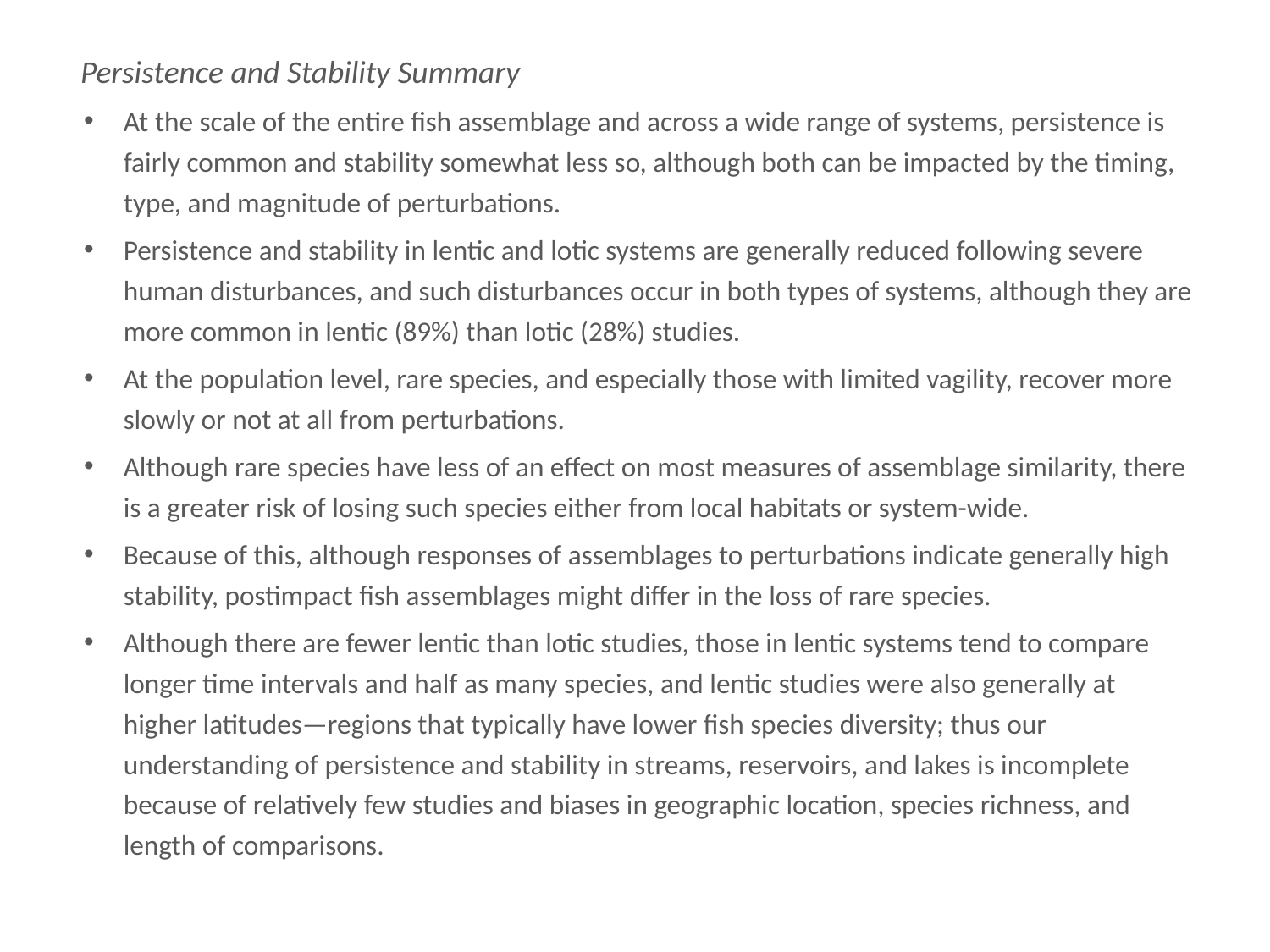

Persistence and Stability Summary
Persistence and Stability Summary
At the scale of the entire fish assemblage and across a wide range of systems, persistence is fairly common and stability somewhat less so, although both can be impacted by the timing, type, and magnitude of perturbations.
Persistence and stability in lentic and lotic systems are generally reduced following severe human disturbances, and such disturbances occur in both types of systems, although they are more common in lentic (89%) than lotic (28%) studies.
At the population level, rare species, and especially those with limited vagility, recover more slowly or not at all from perturbations.
Although rare species have less of an effect on most measures of assemblage similarity, there is a greater risk of losing such species either from local habitats or system-wide.
Because of this, although responses of assemblages to perturbations indicate generally high stability, postimpact fish assemblages might differ in the loss of rare species.
Although there are fewer lentic than lotic studies, those in lentic systems tend to compare longer time intervals and half as many species, and lentic studies were also generally at higher latitudes—regions that typically have lower fish species diversity; thus our understanding of persistence and stability in streams, reservoirs, and lakes is incomplete because of relatively few studies and biases in geographic location, species richness, and length of comparisons.